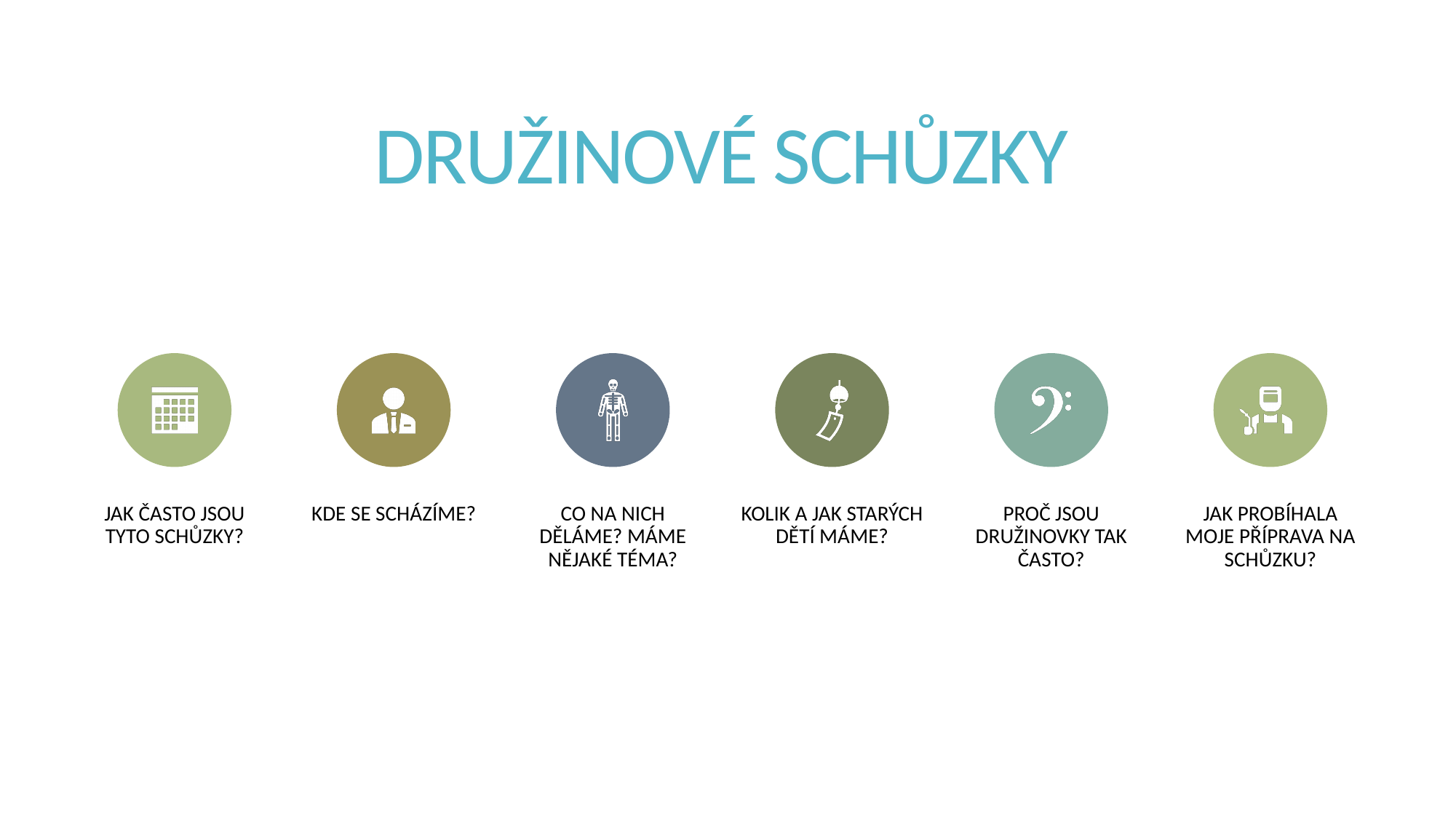

# DRUŽINOVÉ SCHŮZKY
Jak často jsou tyto schůzky?
Kde se scházíme?
Co na nich děláme? Máme nějaké téma?
Kolik a jak starých dětí máme?
Proč jsou družinovky tak často?
Jak probíhala moje příprava na schůzku?